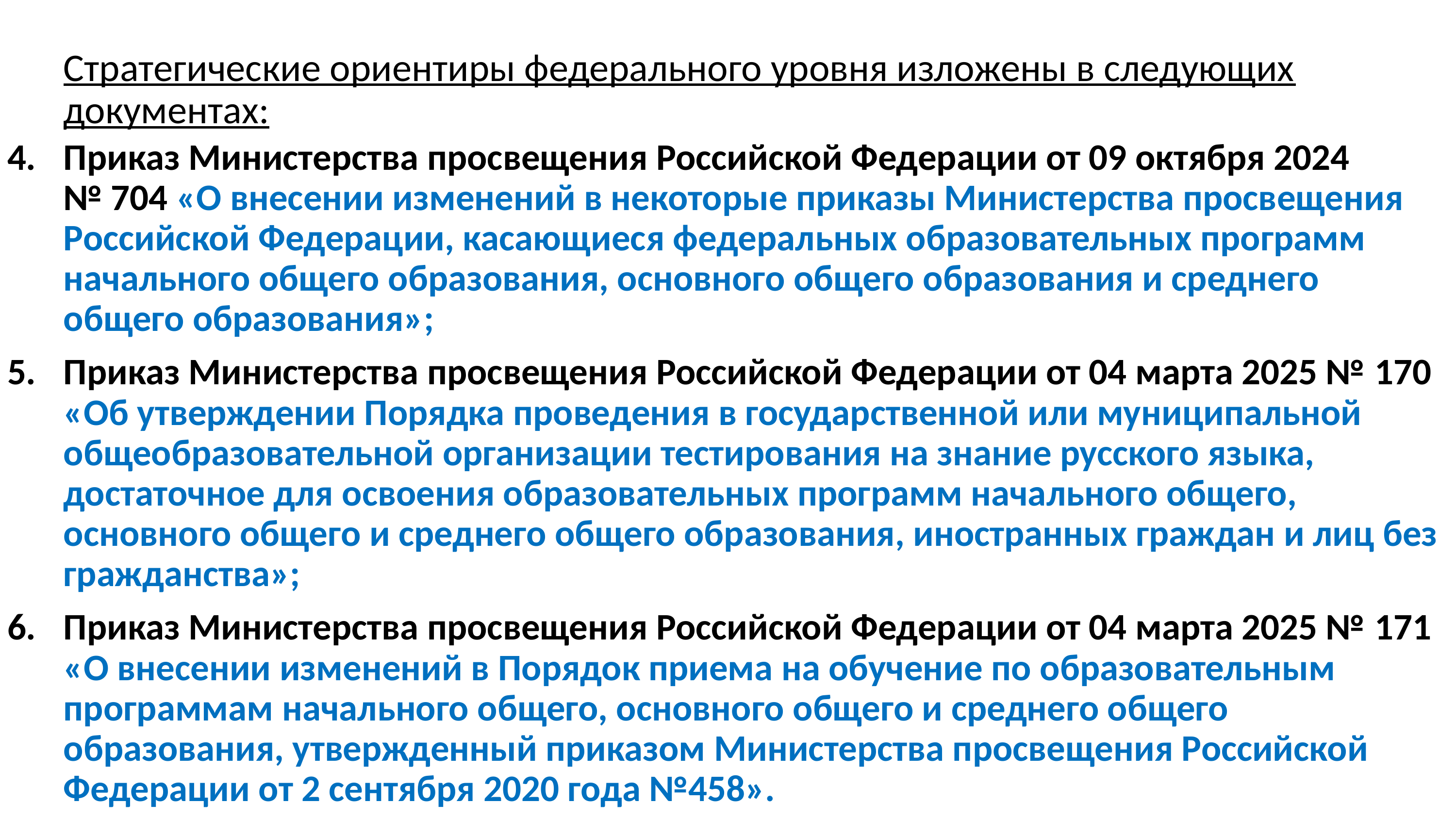

# Стратегические ориентиры федерального уровня изложены в следующих документах:
Приказ Министерства просвещения Российской Федерации от 09 октября 2024 № 704 «О внесении изменений в некоторые приказы Министерства просвещения Российской Федерации, касающиеся федеральных образовательных программ начального общего образования, основного общего образования и среднего общего образования»;
Приказ Министерства просвещения Российской Федерации от 04 марта 2025 № 170 «Об утверждении Порядка проведения в государственной или муниципальной общеобразовательной организации тестирования на знание русского языка, достаточное для освоения образовательных программ начального общего, основного общего и среднего общего образования, иностранных граждан и лиц без гражданства»;
Приказ Министерства просвещения Российской Федерации от 04 марта 2025 № 171 «О внесении изменений в Порядок приема на обучение по образовательным программам начального общего, основного общего и среднего общего образования, утвержденный приказом Министерства просвещения Российской Федерации от 2 сентября 2020 года №458».